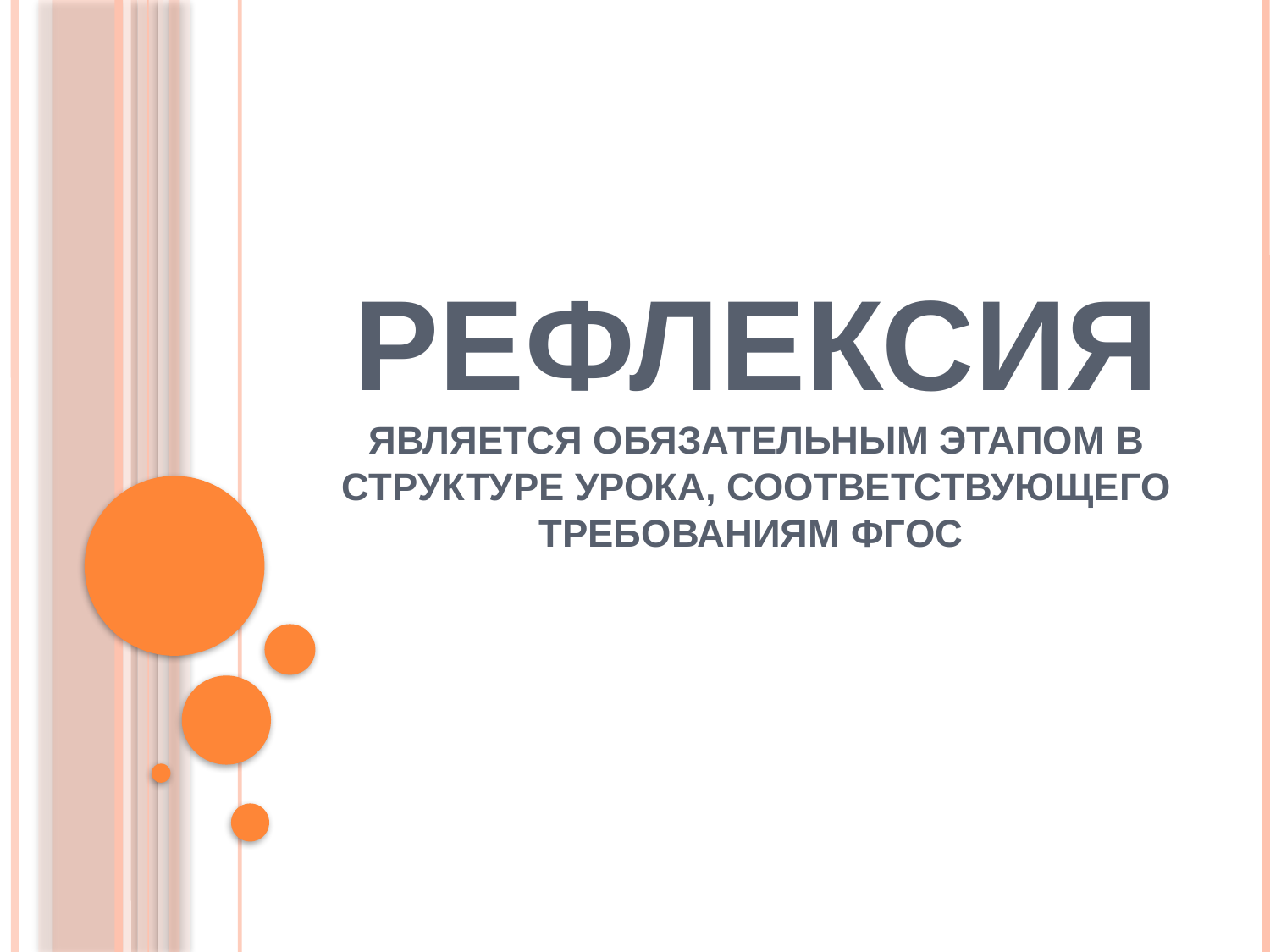

# Рефлексия является обязательным этапом в структуре урока, соответствующего требованиям ФГОС